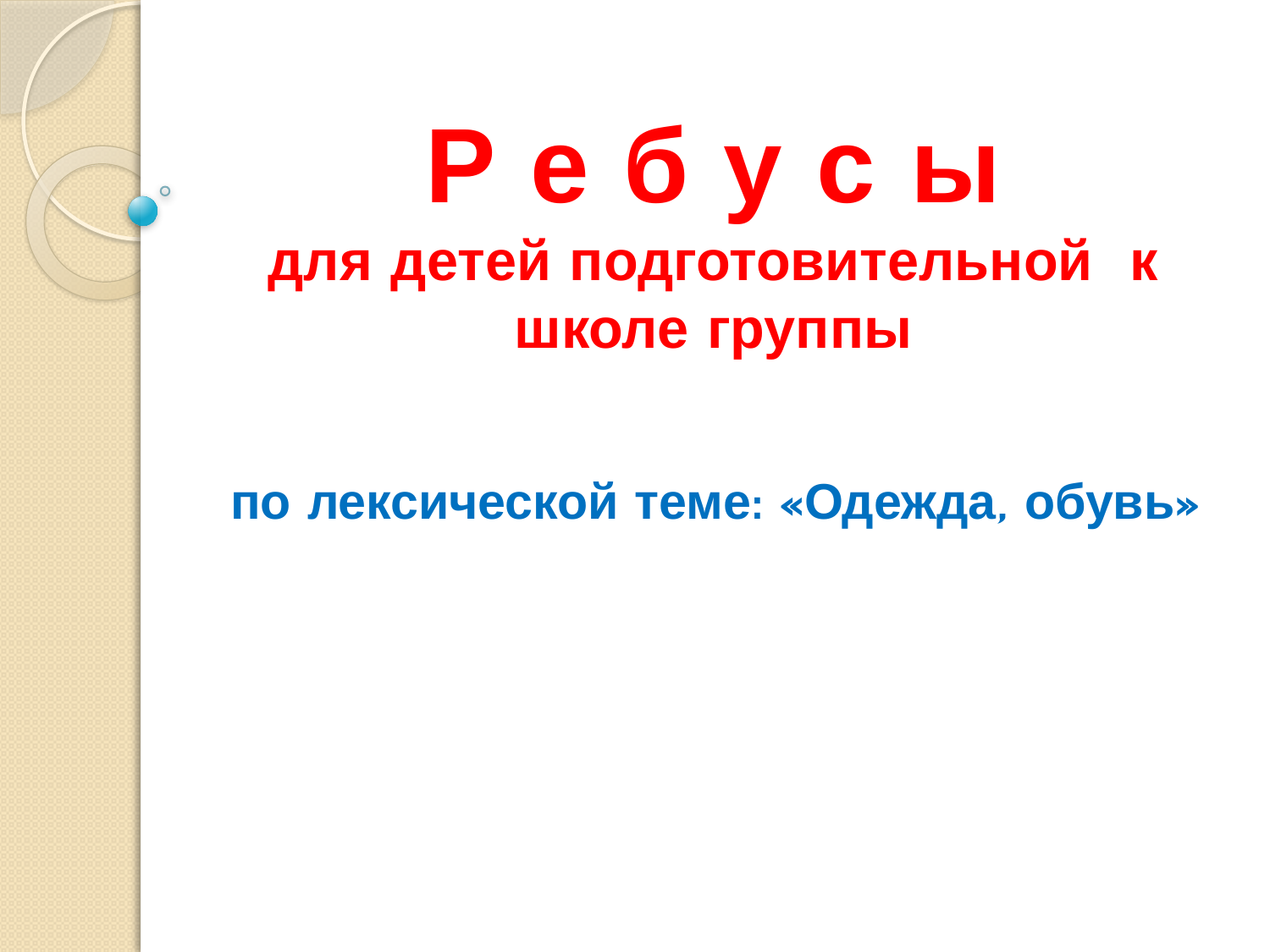

# Р е б у с ы для детей подготовительной  к школе группы

по лексической теме: «Одежда, обувь»